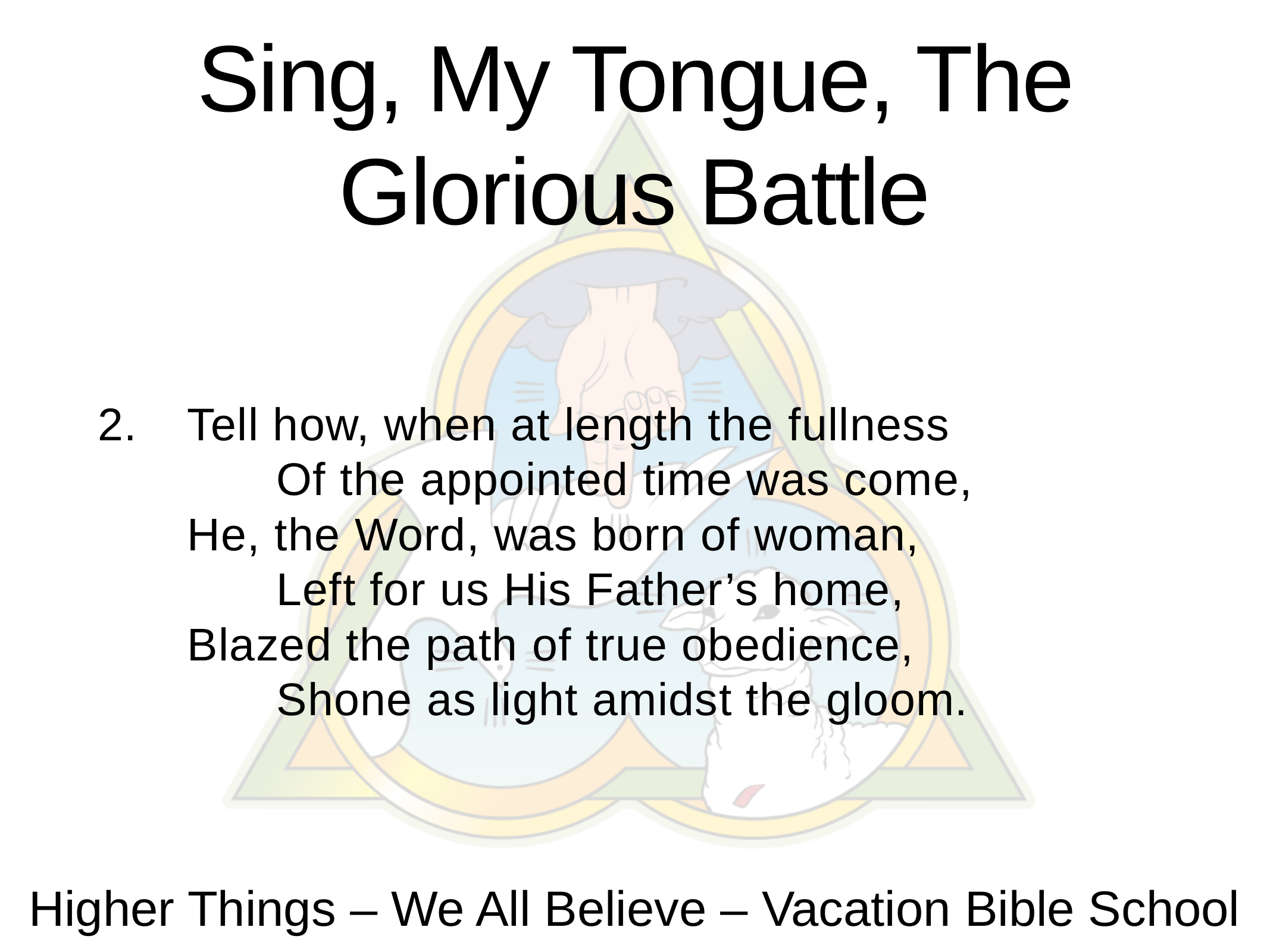

# Sing, My Tongue, The Glorious Battle
2.	Tell how, when at length the fullness
		Of the appointed time was come,
	He, the Word, was born of woman,
		Left for us His Father’s home,
	Blazed the path of true obedience,
		Shone as light amidst the gloom.